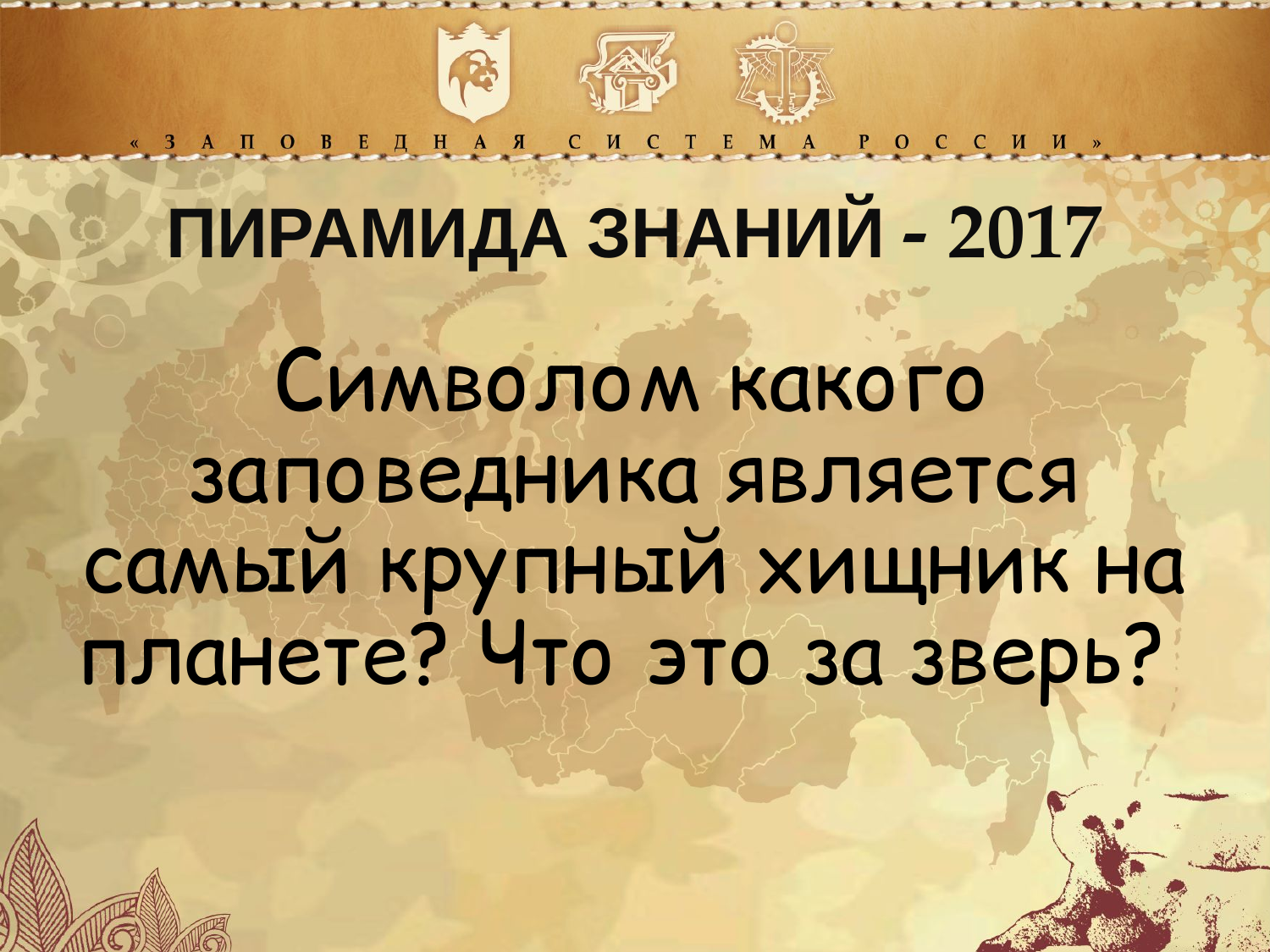

ПИРАМИДА ЗНАНИЙ - 2017
Символом какого заповедника является самый крупный хищник на планете? Что это за зверь?